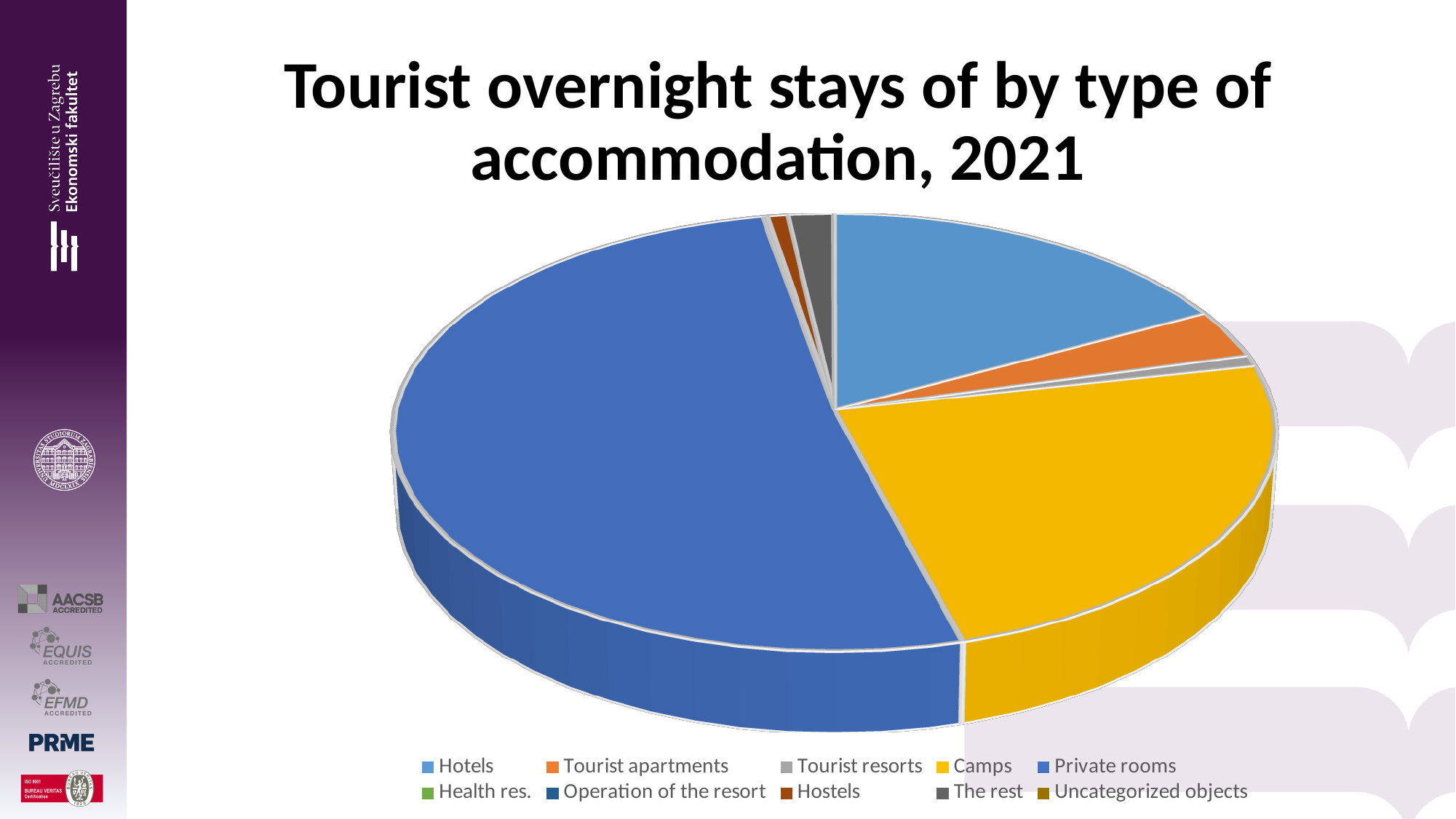

# Tourist overnight stays of by type of accommodation, 2021

[unsupported chart]